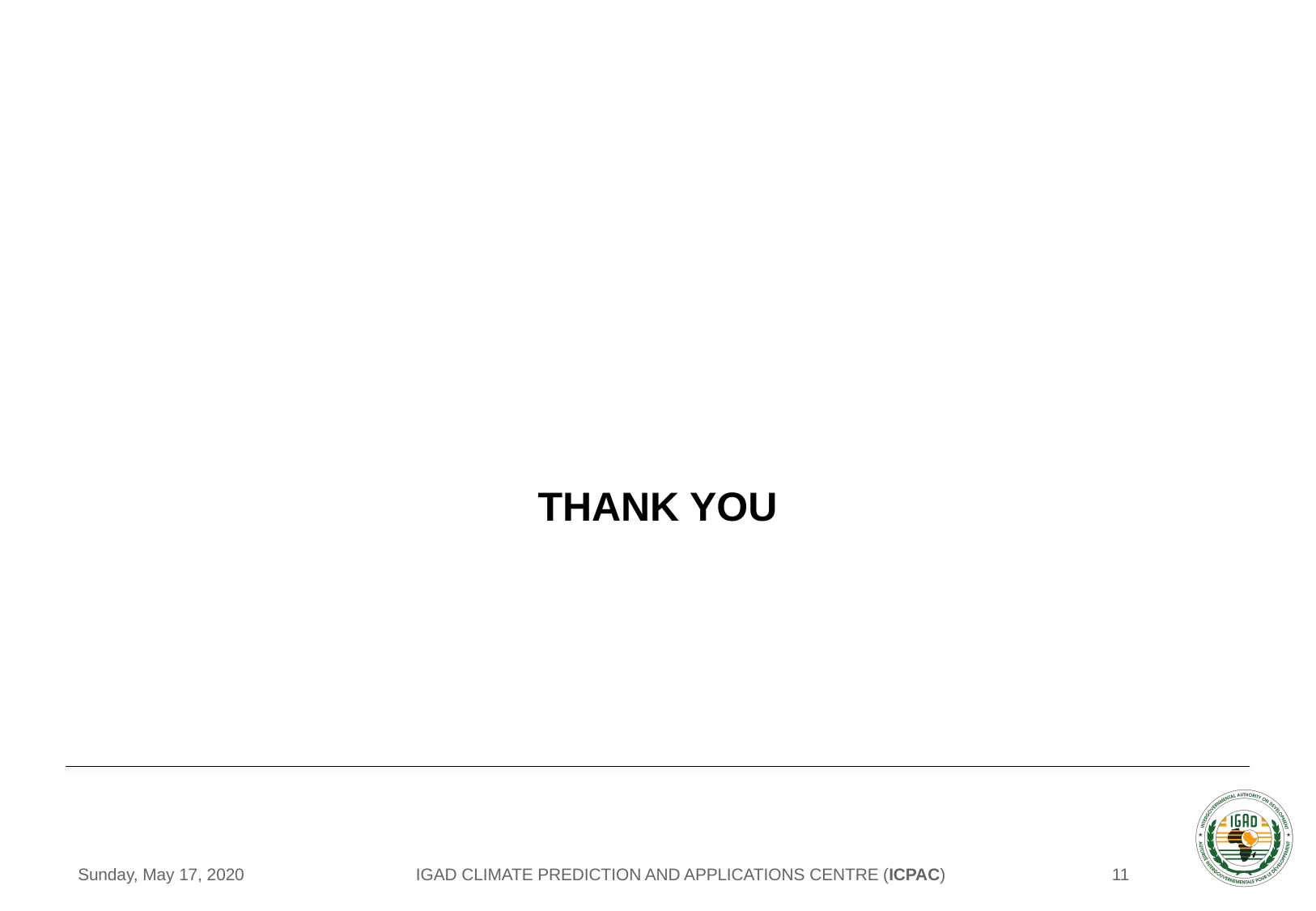

THANK YOU
IGAD CLIMATE PREDICTION AND APPLICATIONS CENTRE (ICPAC)
Sunday, May 17, 2020
11